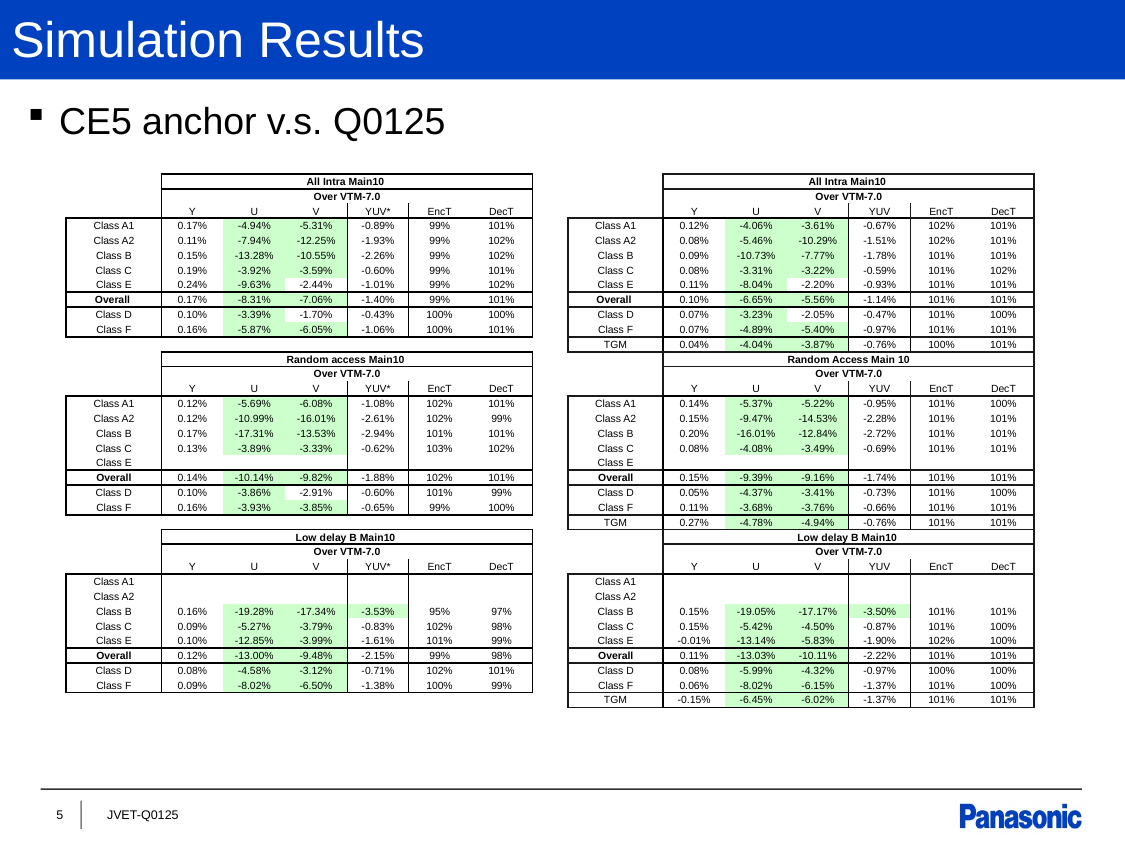

# Simulation Results
CE5 anchor v.s. Q0125
|  | All Intra Main10 |  |  |  |  |  |
| --- | --- | --- | --- | --- | --- | --- |
|  | Over VTM-7.0 |  |  |  |  |  |
|  | Y | U | V | YUV\* | EncT | DecT |
| Class A1 | 0.17% | -4.94% | -5.31% | -0.89% | 99% | 101% |
| Class A2 | 0.11% | -7.94% | -12.25% | -1.93% | 99% | 102% |
| Class B | 0.15% | -13.28% | -10.55% | -2.26% | 99% | 102% |
| Class C | 0.19% | -3.92% | -3.59% | -0.60% | 99% | 101% |
| Class E | 0.24% | -9.63% | -2.44% | -1.01% | 99% | 102% |
| Overall | 0.17% | -8.31% | -7.06% | -1.40% | 99% | 101% |
| Class D | 0.10% | -3.39% | -1.70% | -0.43% | 100% | 100% |
| Class F | 0.16% | -5.87% | -6.05% | -1.06% | 100% | 101% |
|  |  |  |  |  |  |  |
|  | Random access Main10 |  |  |  |  |  |
|  | Over VTM-7.0 |  |  |  |  |  |
|  | Y | U | V | YUV\* | EncT | DecT |
| Class A1 | 0.12% | -5.69% | -6.08% | -1.08% | 102% | 101% |
| Class A2 | 0.12% | -10.99% | -16.01% | -2.61% | 102% | 99% |
| Class B | 0.17% | -17.31% | -13.53% | -2.94% | 101% | 101% |
| Class C | 0.13% | -3.89% | -3.33% | -0.62% | 103% | 102% |
| Class E |  |  |  |  |  |  |
| Overall | 0.14% | -10.14% | -9.82% | -1.88% | 102% | 101% |
| Class D | 0.10% | -3.86% | -2.91% | -0.60% | 101% | 99% |
| Class F | 0.16% | -3.93% | -3.85% | -0.65% | 99% | 100% |
|  |  |  |  |  |  |  |
|  | Low delay B Main10 |  |  |  |  |  |
|  | Over VTM-7.0 |  |  |  |  |  |
|  | Y | U | V | YUV\* | EncT | DecT |
| Class A1 |  |  |  |  |  |  |
| Class A2 |  |  |  |  |  |  |
| Class B | 0.16% | -19.28% | -17.34% | -3.53% | 95% | 97% |
| Class C | 0.09% | -5.27% | -3.79% | -0.83% | 102% | 98% |
| Class E | 0.10% | -12.85% | -3.99% | -1.61% | 101% | 99% |
| Overall | 0.12% | -13.00% | -9.48% | -2.15% | 99% | 98% |
| Class D | 0.08% | -4.58% | -3.12% | -0.71% | 102% | 101% |
| Class F | 0.09% | -8.02% | -6.50% | -1.38% | 100% | 99% |
|  |  |  |  |  |  |  |
|  | All Intra Main10 |  |  |  |  |  |
| --- | --- | --- | --- | --- | --- | --- |
|  | Over VTM-7.0 |  |  |  |  |  |
|  | Y | U | V | YUV | EncT | DecT |
| Class A1 | 0.12% | -4.06% | -3.61% | -0.67% | 102% | 101% |
| Class A2 | 0.08% | -5.46% | -10.29% | -1.51% | 102% | 101% |
| Class B | 0.09% | -10.73% | -7.77% | -1.78% | 101% | 101% |
| Class C | 0.08% | -3.31% | -3.22% | -0.59% | 101% | 102% |
| Class E | 0.11% | -8.04% | -2.20% | -0.93% | 101% | 101% |
| Overall | 0.10% | -6.65% | -5.56% | -1.14% | 101% | 101% |
| Class D | 0.07% | -3.23% | -2.05% | -0.47% | 101% | 100% |
| Class F | 0.07% | -4.89% | -5.40% | -0.97% | 101% | 101% |
| TGM | 0.04% | -4.04% | -3.87% | -0.76% | 100% | 101% |
|  | Random Access Main 10 |  |  |  |  |  |
|  | Over VTM-7.0 |  |  |  |  |  |
|  | Y | U | V | YUV | EncT | DecT |
| Class A1 | 0.14% | -5.37% | -5.22% | -0.95% | 101% | 100% |
| Class A2 | 0.15% | -9.47% | -14.53% | -2.28% | 101% | 101% |
| Class B | 0.20% | -16.01% | -12.84% | -2.72% | 101% | 101% |
| Class C | 0.08% | -4.08% | -3.49% | -0.69% | 101% | 101% |
| Class E |  |  |  |  |  |  |
| Overall | 0.15% | -9.39% | -9.16% | -1.74% | 101% | 101% |
| Class D | 0.05% | -4.37% | -3.41% | -0.73% | 101% | 100% |
| Class F | 0.11% | -3.68% | -3.76% | -0.66% | 101% | 101% |
| TGM | 0.27% | -4.78% | -4.94% | -0.76% | 101% | 101% |
|  | Low delay B Main10 |  |  |  |  |  |
|  | Over VTM-7.0 |  |  |  |  |  |
|  | Y | U | V | YUV | EncT | DecT |
| Class A1 |  |  |  |  |  |  |
| Class A2 |  |  |  |  |  |  |
| Class B | 0.15% | -19.05% | -17.17% | -3.50% | 101% | 101% |
| Class C | 0.15% | -5.42% | -4.50% | -0.87% | 101% | 100% |
| Class E | -0.01% | -13.14% | -5.83% | -1.90% | 102% | 100% |
| Overall | 0.11% | -13.03% | -10.11% | -2.22% | 101% | 101% |
| Class D | 0.08% | -5.99% | -4.32% | -0.97% | 100% | 100% |
| Class F | 0.06% | -8.02% | -6.15% | -1.37% | 101% | 100% |
| TGM | -0.15% | -6.45% | -6.02% | -1.37% | 101% | 101% |